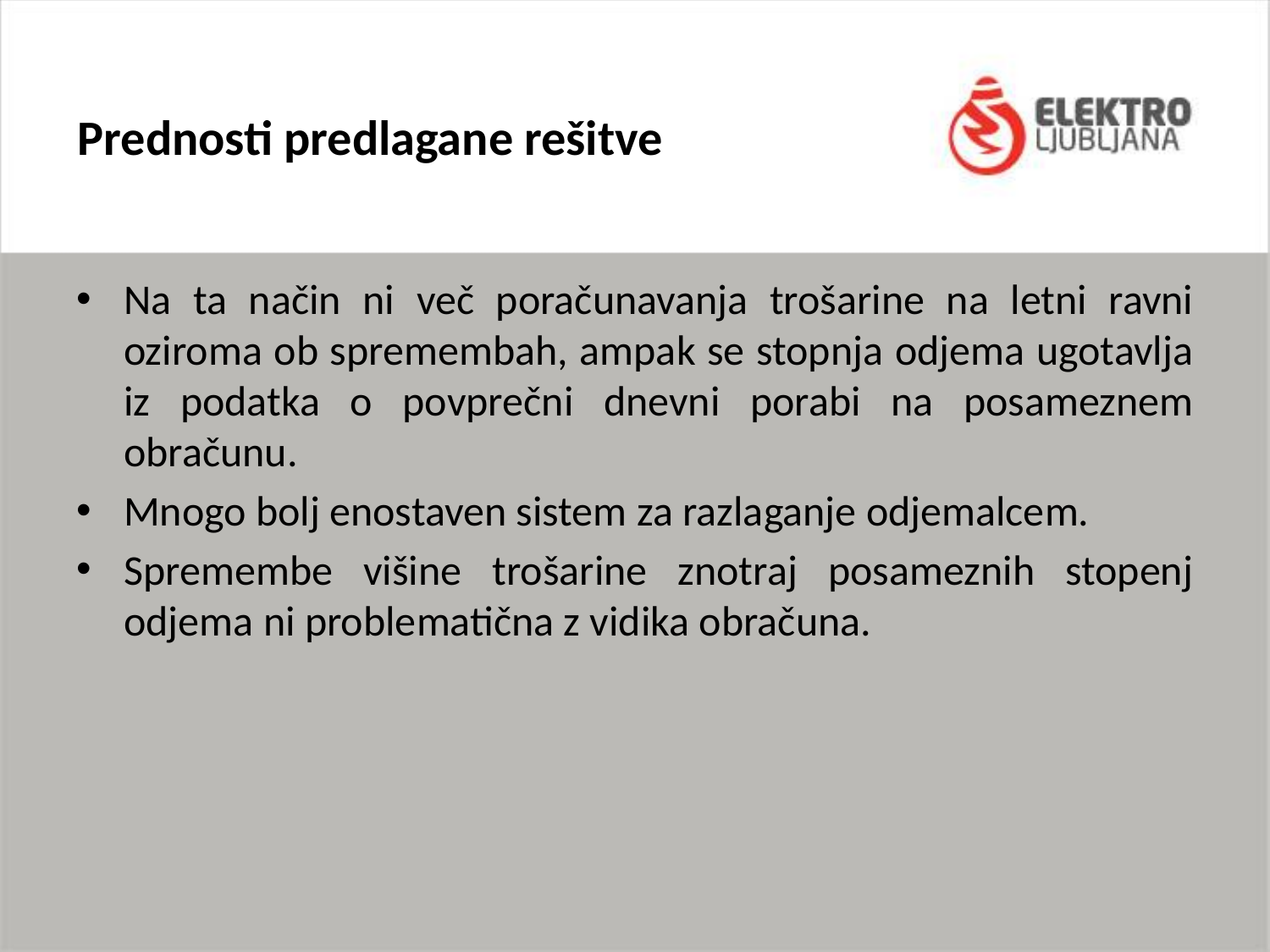

# Prednosti predlagane rešitve
Na ta način ni več poračunavanja trošarine na letni ravni oziroma ob spremembah, ampak se stopnja odjema ugotavlja iz podatka o povprečni dnevni porabi na posameznem obračunu.
Mnogo bolj enostaven sistem za razlaganje odjemalcem.
Spremembe višine trošarine znotraj posameznih stopenj odjema ni problematična z vidika obračuna.